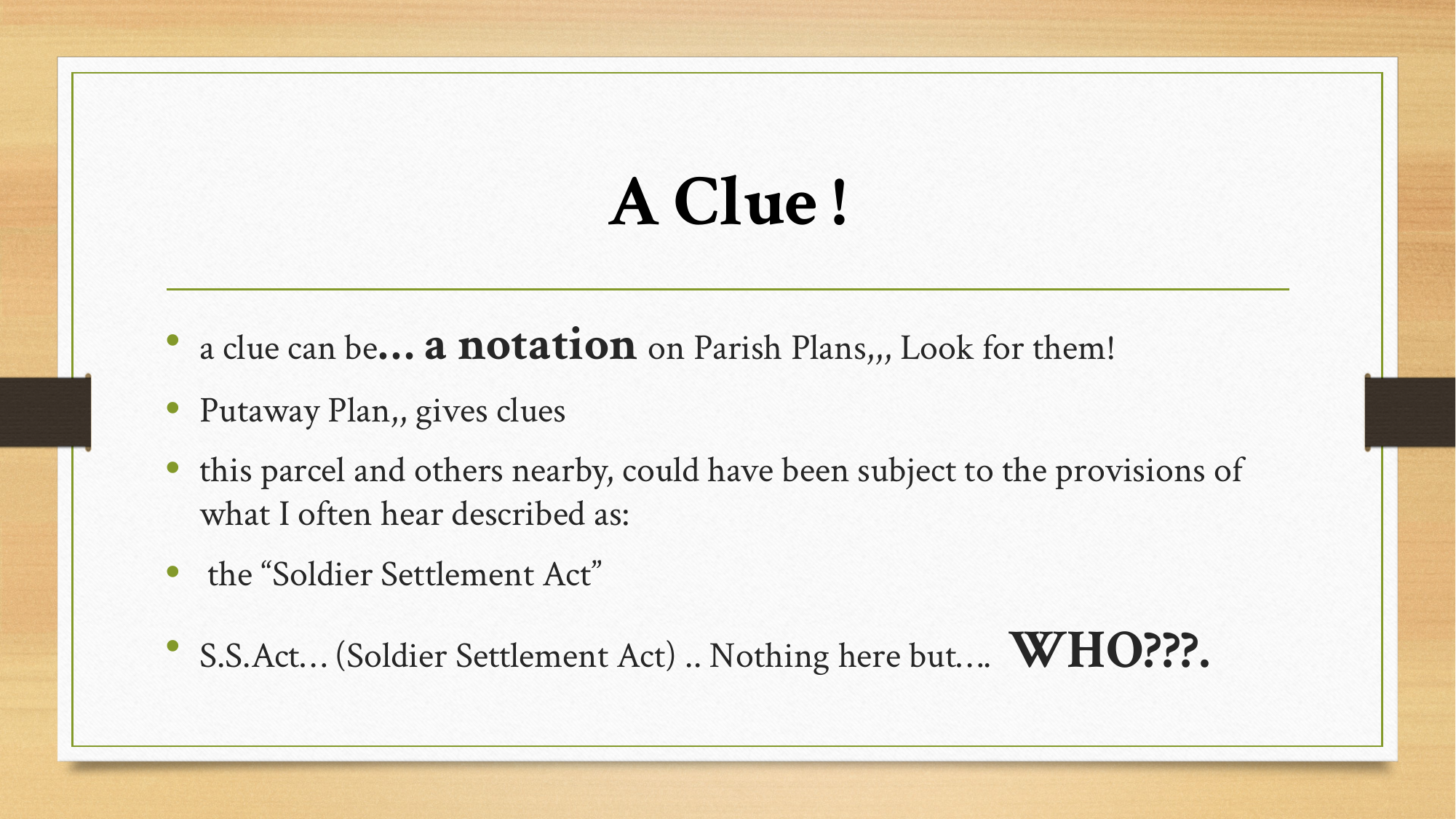

# A Clue !
a clue can be… a notation on Parish Plans,,, Look for them!
Putaway Plan,, gives clues
this parcel and others nearby, could have been subject to the provisions of what I often hear described as:
 the “Soldier Settlement Act”
S.S.Act… (Soldier Settlement Act) .. Nothing here but….  WHO???.